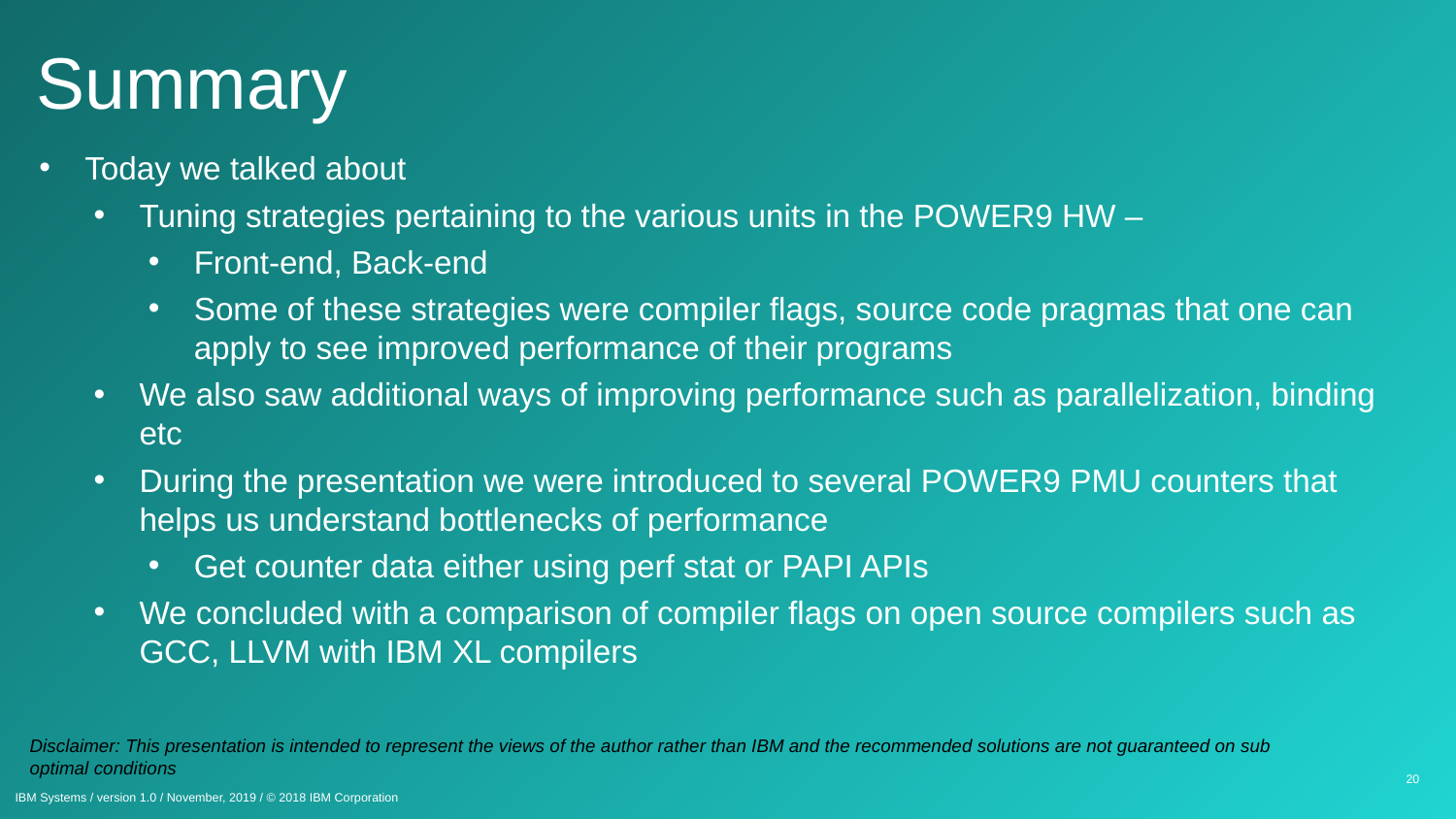

Summary
Today we talked about
Tuning strategies pertaining to the various units in the POWER9 HW –
Front-end, Back-end
Some of these strategies were compiler flags, source code pragmas that one can apply to see improved performance of their programs
We also saw additional ways of improving performance such as parallelization, binding etc
During the presentation we were introduced to several POWER9 PMU counters that helps us understand bottlenecks of performance
Get counter data either using perf stat or PAPI APIs
We concluded with a comparison of compiler flags on open source compilers such as GCC, LLVM with IBM XL compilers

Disclaimer: This presentation is intended to represent the views of the author rather than IBM and the recommended solutions are not guaranteed on sub optimal conditions
20
IBM Systems / version 1.0 / November, 2019 / © 2018 IBM Corporation